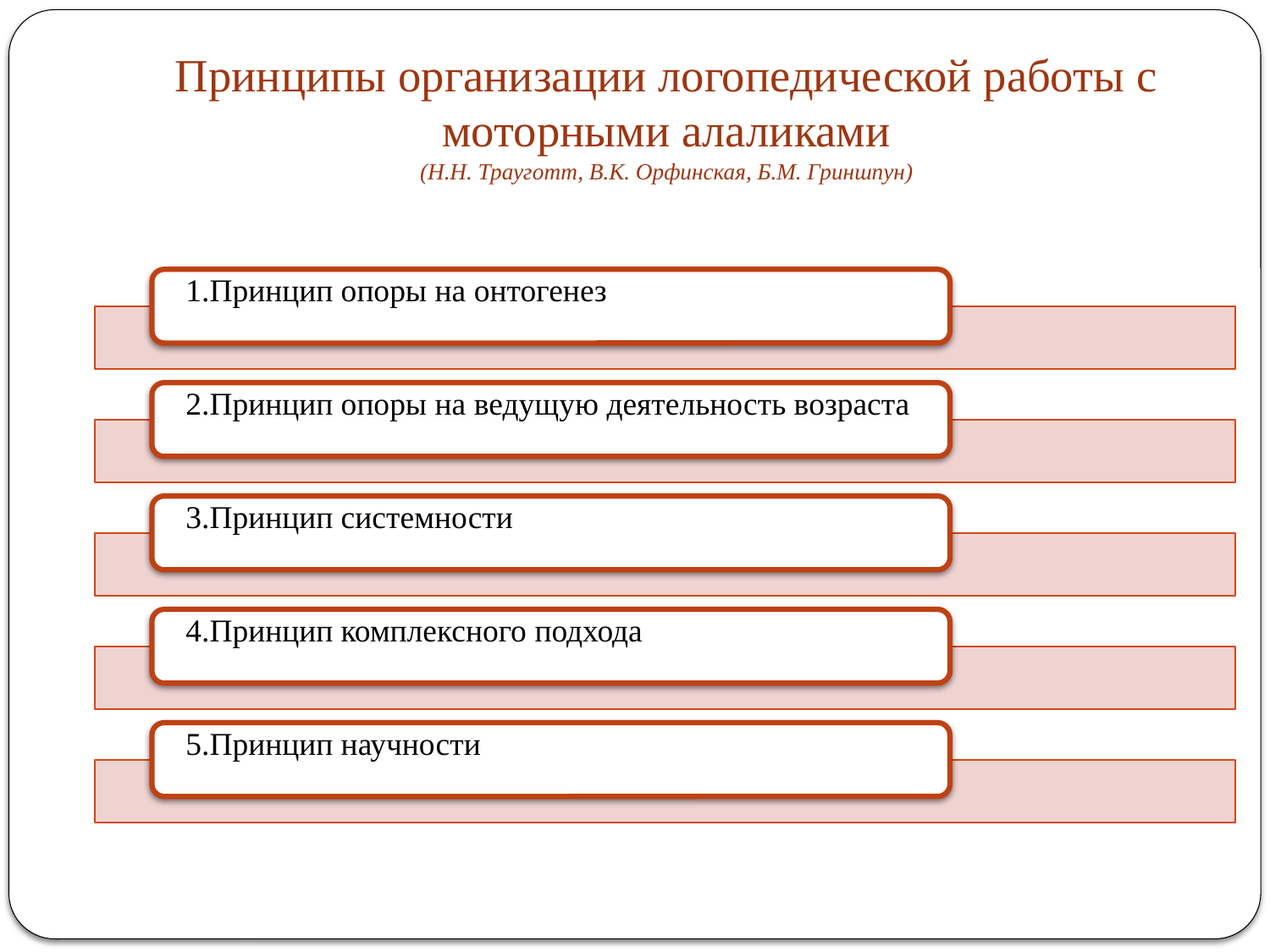

# Принципы организации логопедической работы с моторными алаликами (Н.Н. Трауготт, В.К. Орфинская, Б.М. Гриншпун)
1.Принцип опоры на онтогенез

2.Принцип опоры на ведущую деятельность возраста

3.Принцип системности

4.Принцип комплексного подхода

5.Принцип научности